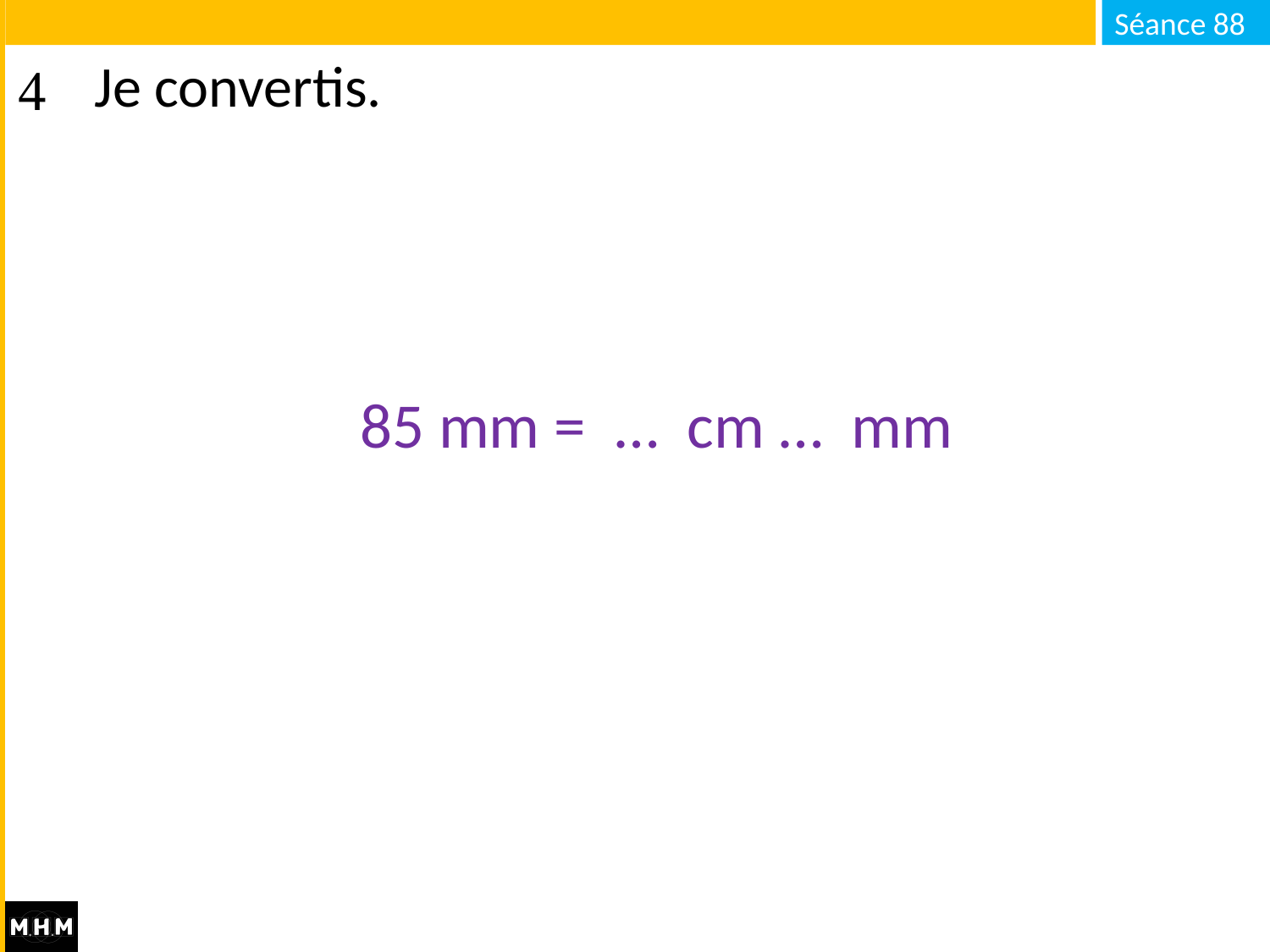

# Je convertis.
85 mm =  …  cm …  mm